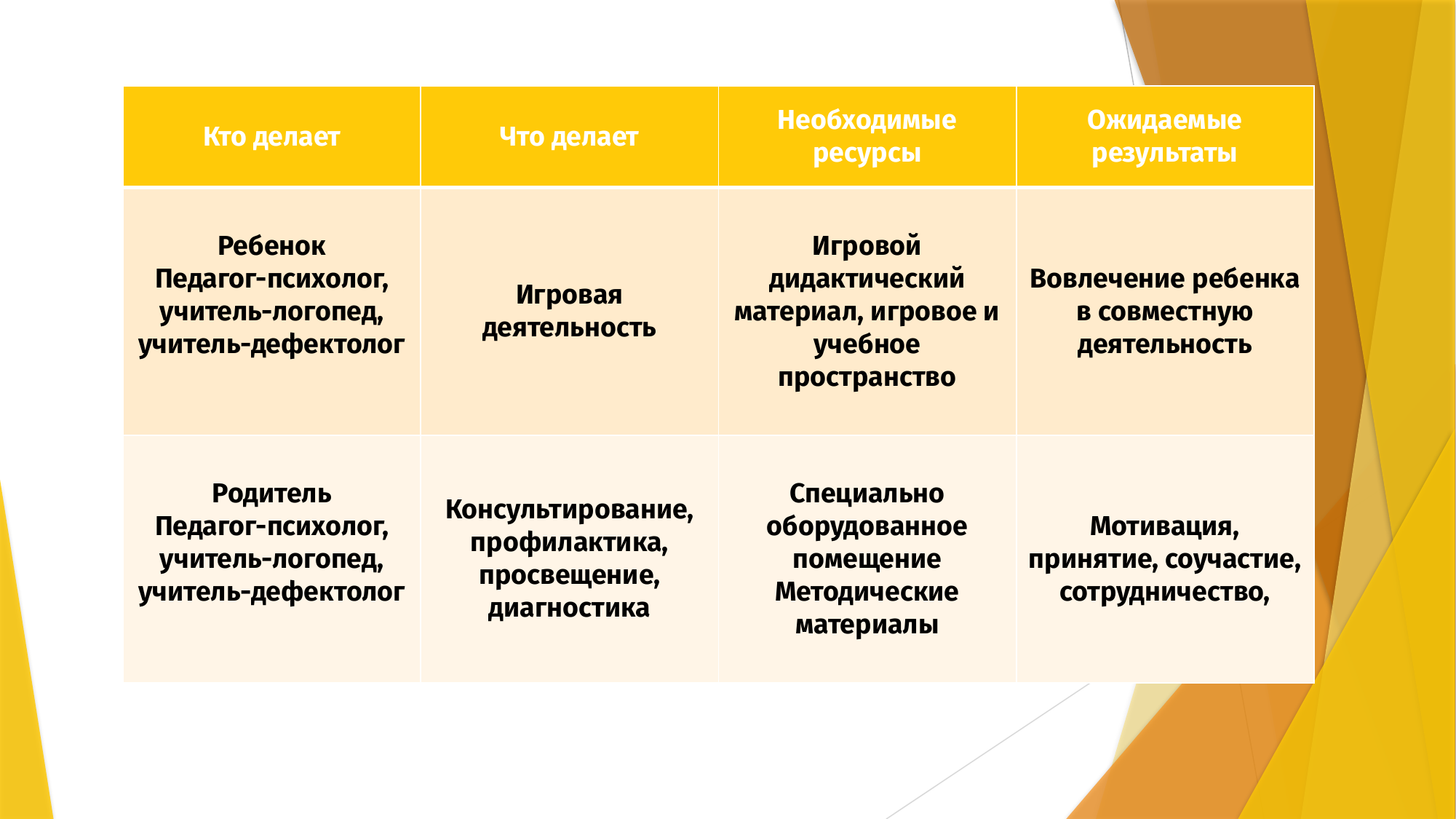

| Кто делает | Что делает | Необходимые ресурсы | Ожидаемые результаты |
| --- | --- | --- | --- |
| Ребенок Педагог-психолог, учитель-логопед, учитель-дефектолог | Игровая деятельность | Игровой дидактический материал, игровое и учебное пространство | Вовлечение ребенка в совместную деятельность |
| Родитель Педагог-психолог, учитель-логопед, учитель-дефектолог | Консультирование, профилактика, просвещение, диагностика | Специально оборудованное помещение Методические материалы | Мотивация, принятие, соучастие, сотрудничество, |